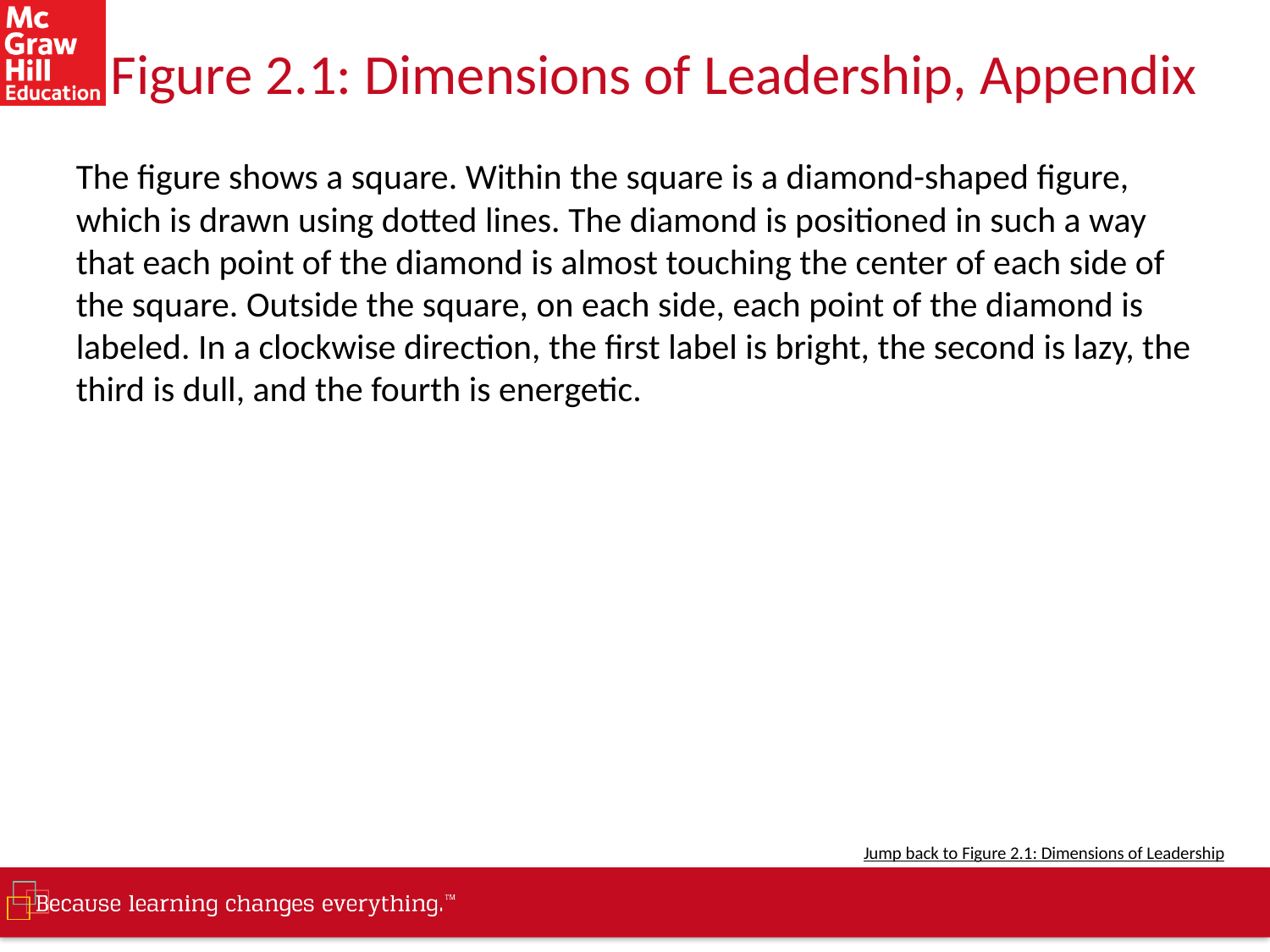

# Figure 2.1: Dimensions of Leadership, Appendix
The figure shows a square. Within the square is a diamond-shaped figure, which is drawn using dotted lines. The diamond is positioned in such a way that each point of the diamond is almost touching the center of each side of the square. Outside the square, on each side, each point of the diamond is labeled. In a clockwise direction, the first label is bright, the second is lazy, the third is dull, and the fourth is energetic.
Jump back to Figure 2.1: Dimensions of Leadership